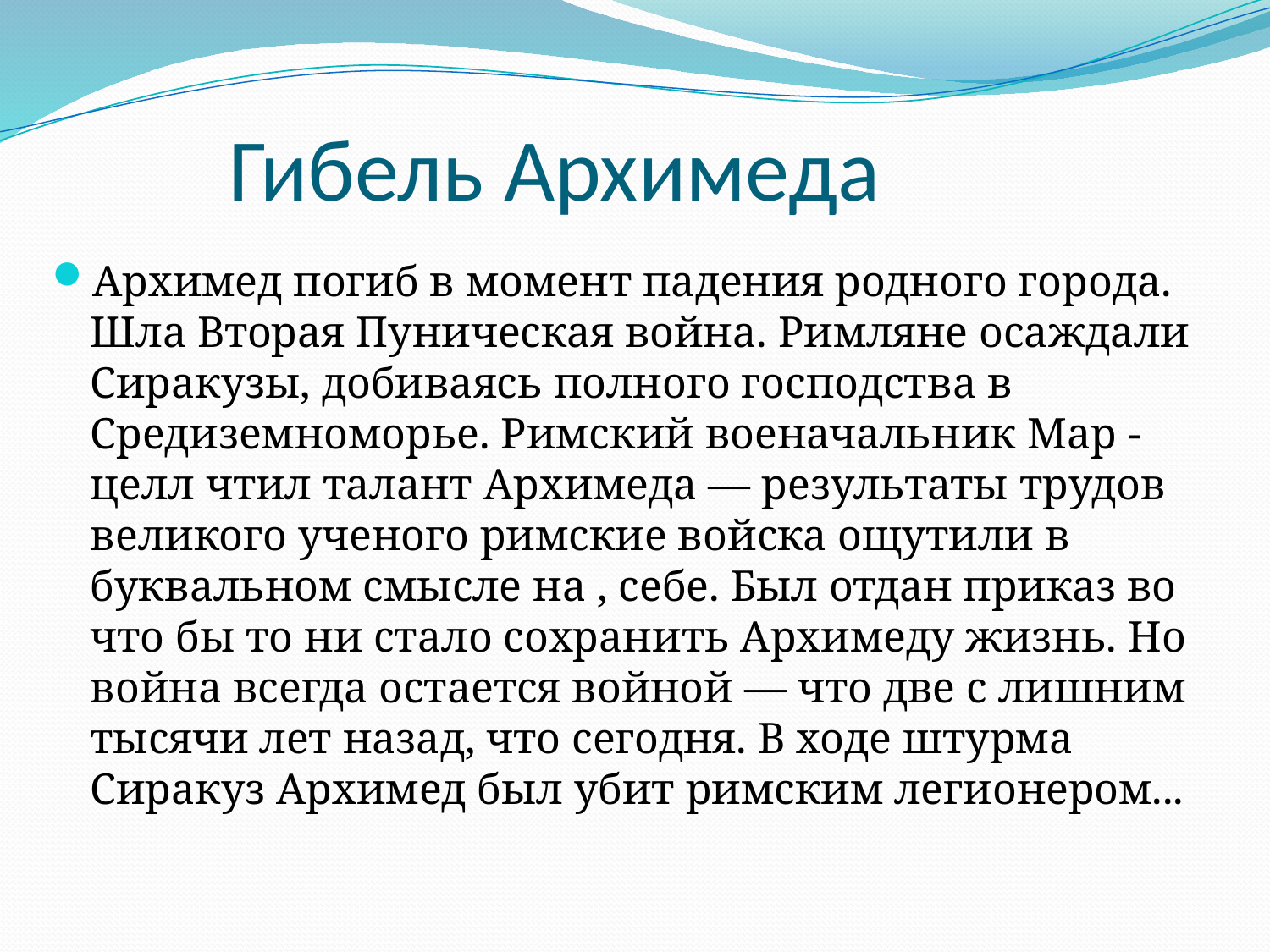

# Гибель Архимеда
Архимед погиб в момент падения родного города. Шла Вторая Пуническая война. Римляне осаждали Сиракузы, добиваясь полного господства в Средиземноморье. Римский военачальник Мар - целл чтил талант Архимеда — результаты трудов великого ученого римские войска ощутили в буквальном смысле на , себе. Был отдан приказ во что бы то ни стало сохранить Архимеду жизнь. Но война всегда остается войной — что две с лишним тысячи лет назад, что сегодня. В ходе штурма Сиракуз Архимед был убит римским легионером...